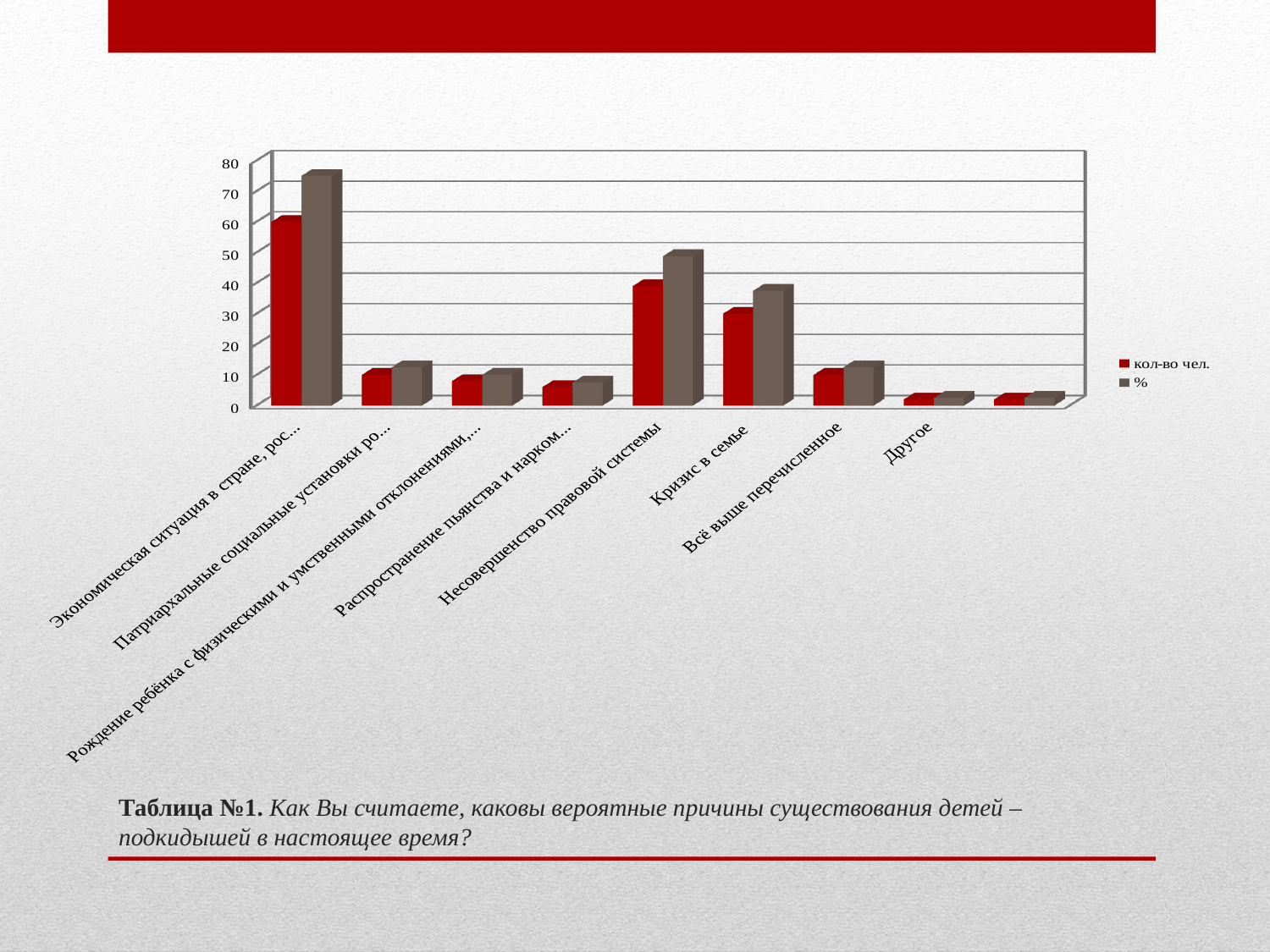

[unsupported chart]

# Таблица №1. Как Вы считаете, каковы вероятные причины существования детей – подкидышей в настоящее время?